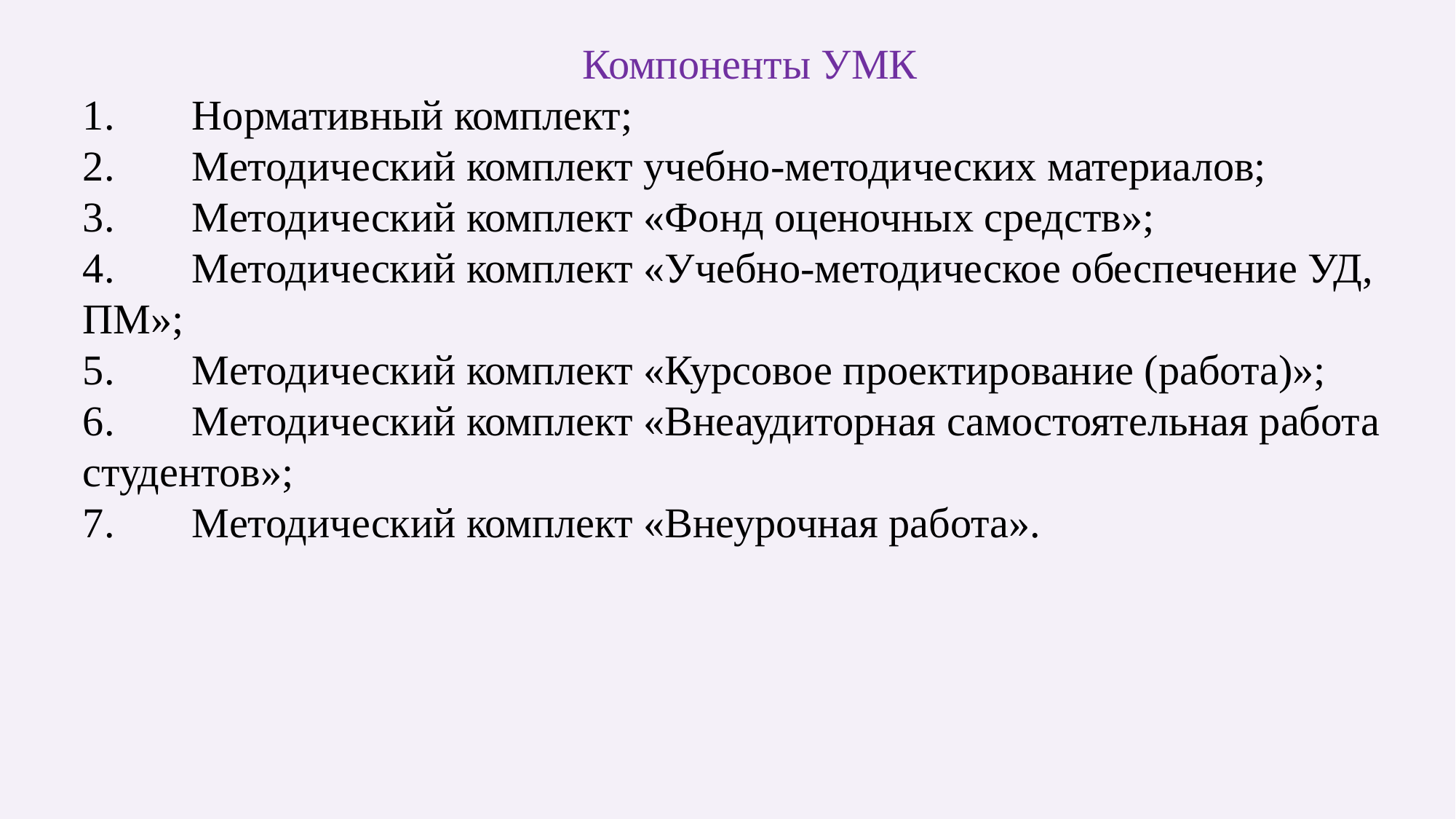

Компоненты УМК
1.	Нормативный комплект;
2.	Методический комплект учебно-методических материалов;
3.	Методический комплект «Фонд оценочных средств»;
4.	Методический комплект «Учебно-методическое обеспечение УД, ПМ»;
5.	Методический комплект «Курсовое проектирование (работа)»;
6.	Методический комплект «Внеаудиторная самостоятельная работа студентов»;
7.	Методический комплект «Внеурочная работа».